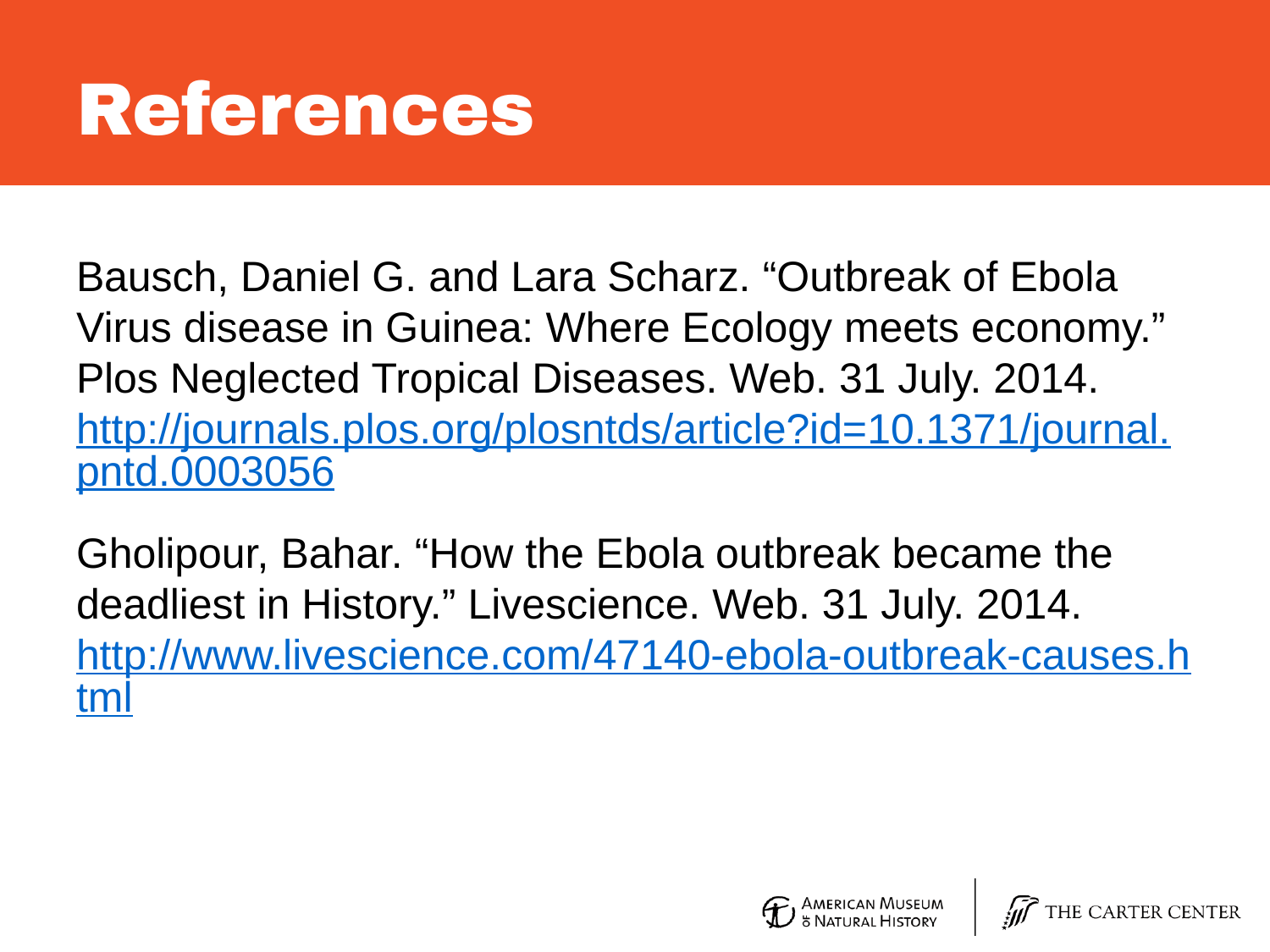

# References
Bausch, Daniel G. and Lara Scharz. “Outbreak of Ebola Virus disease in Guinea: Where Ecology meets economy.” Plos Neglected Tropical Diseases. Web. 31 July. 2014. http://journals.plos.org/plosntds/article?id=10.1371/journal.pntd.0003056
Gholipour, Bahar. “How the Ebola outbreak became the deadliest in History.” Livescience. Web. 31 July. 2014.  http://www.livescience.com/47140-ebola-outbreak-causes.html